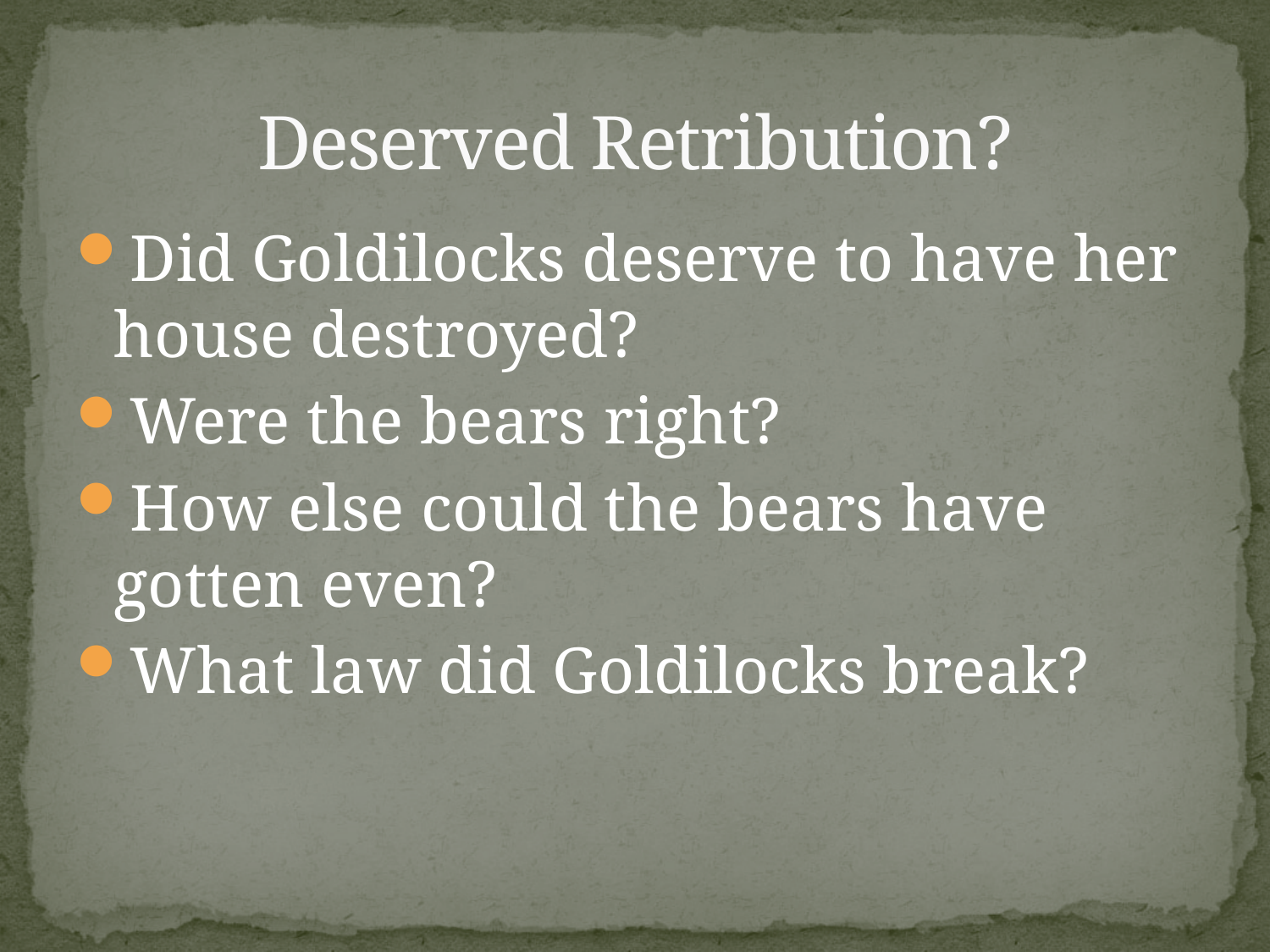

# Deserved Retribution?
Did Goldilocks deserve to have her house destroyed?
Were the bears right?
How else could the bears have gotten even?
What law did Goldilocks break?